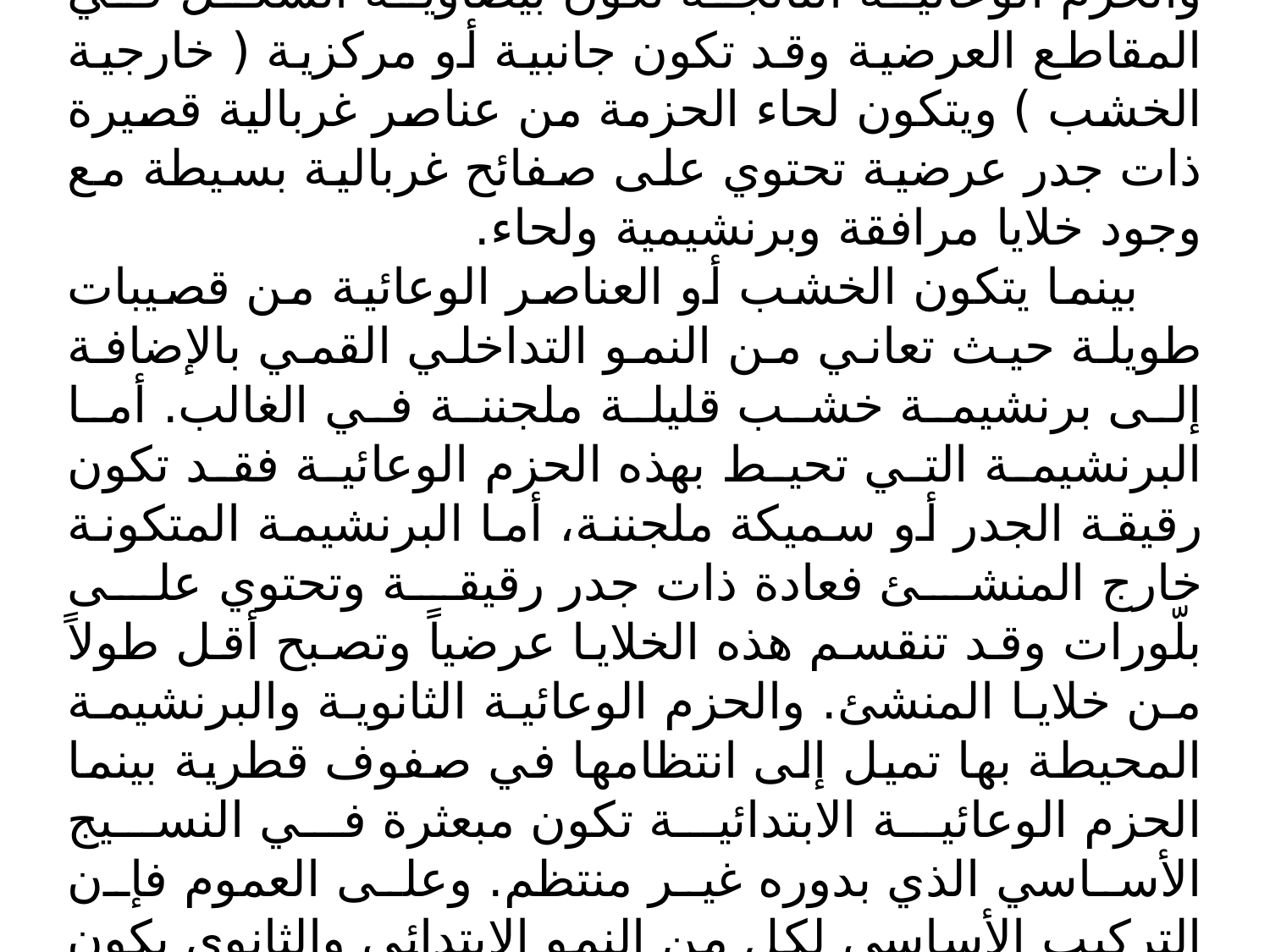

وعند تكوين الحزم الوعائية تنقسم كل خلية من مشتقات المنشئ طولياً، ثم تكون خليتان أو ثلاث من الخلايا الناتجة الحزمة الوعائية بإضافة انقسامات طولية. والحزم الوعائية الناتجة تكون بيضاوية الشكل في المقاطع العرضية وقد تكون جانبية أو مركزية ( خارجية الخشب ) ويتكون لحاء الحزمة من عناصر غربالية قصيرة ذات جدر عرضية تحتوي على صفائح غربالية بسيطة مع وجود خلايا مرافقة وبرنشيمية ولحاء.
بينما يتكون الخشب أو العناصر الوعائية من قصيبات طويلة حيث تعاني من النمو التداخلي القمي بالإضافة إلى برنشيمة خشب قليلة ملجننة في الغالب. أما البرنشيمة التي تحيط بهذه الحزم الوعائية فقد تكون رقيقة الجدر أو سميكة ملجننة، أما البرنشيمة المتكونة خارج المنشئ فعادة ذات جدر رقيقة وتحتوي على بلّورات وقد تنقسم هذه الخلايا عرضياً وتصبح أقل طولاً من خلايا المنشئ. والحزم الوعائية الثانوية والبرنشيمة المحيطة بها تميل إلى انتظامها في صفوف قطرية بينما الحزم الوعائية الابتدائية تكون مبعثرة في النسيج الأساسي الذي بدوره غير منتظم. وعلى العموم فإن التركيب الأساسي لكل من النمو الابتدائي والثانوي يكون متشابهاً إلى حد كبير حيث أن كل منها يتكون من نسيج أساسي تنتشر فيه عدد من الحزم الوعائية كما في نبات الدراسينا ( شكل 108 ).